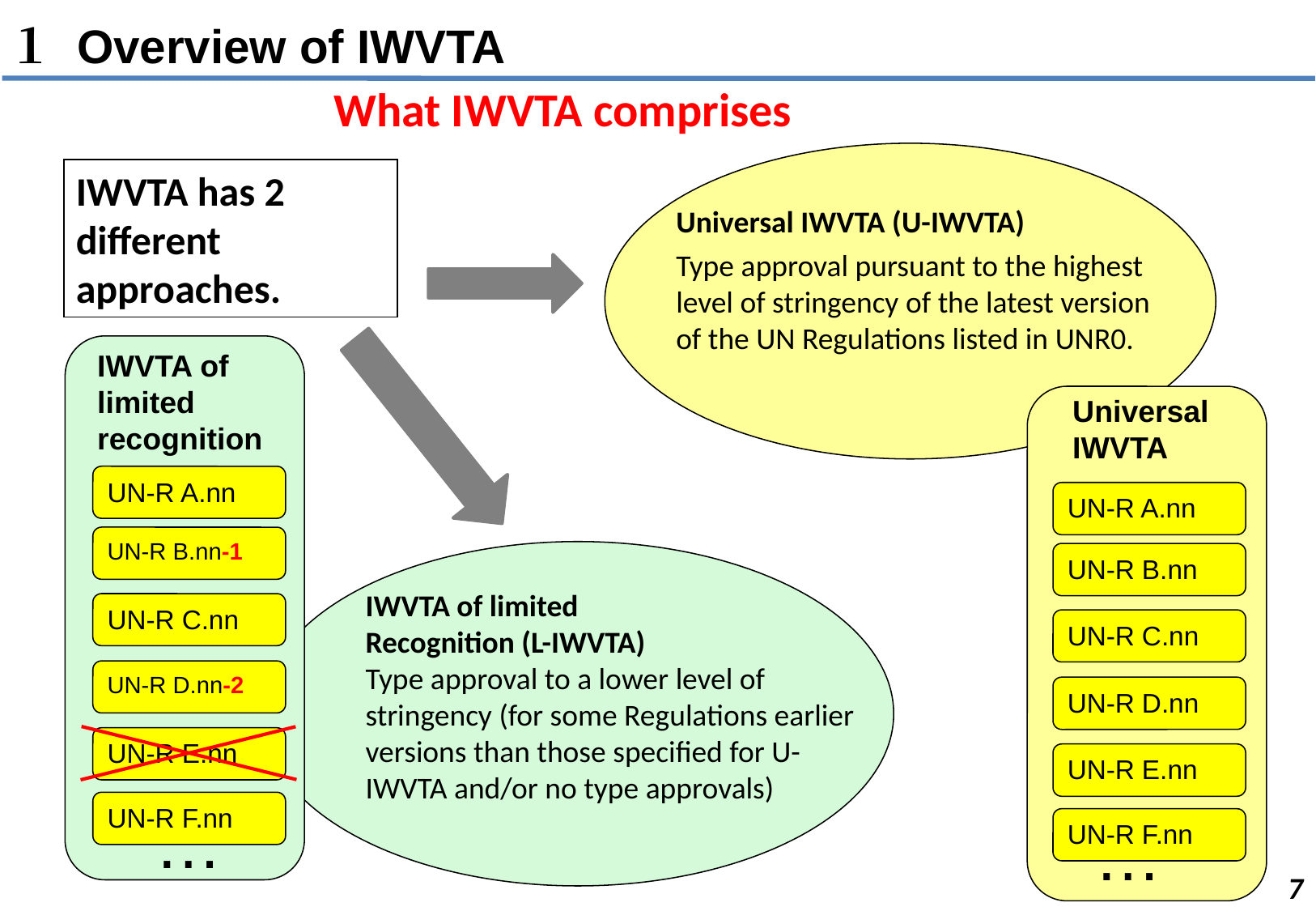

１ Overview of IWVTA
What IWVTA comprises

IWVTA has 2 different approaches.
Universal IWVTA (U-IWVTA)
Type approval pursuant to the highest level of stringency of the latest version of the UN Regulations listed in UNR0.

IWVTA of
limited
recognition
UN-R A.nn
UN-R B.nn-1
UN-R C.nn
UN-R D.nn-2
UN-R E.nn
UN-R F.nn

Universal
IWVTA
UN-R A.nn
UN-R B.nn
UN-R C.nn
UN-R D.nn
UN-R E.nn
…
UN-R F.nn

IWVTA of limited
Recognition (L-IWVTA)
Type approval to a lower level of stringency (for some Regulations earlier versions than those specified for U-IWVTA and/or no type approvals)
…
7